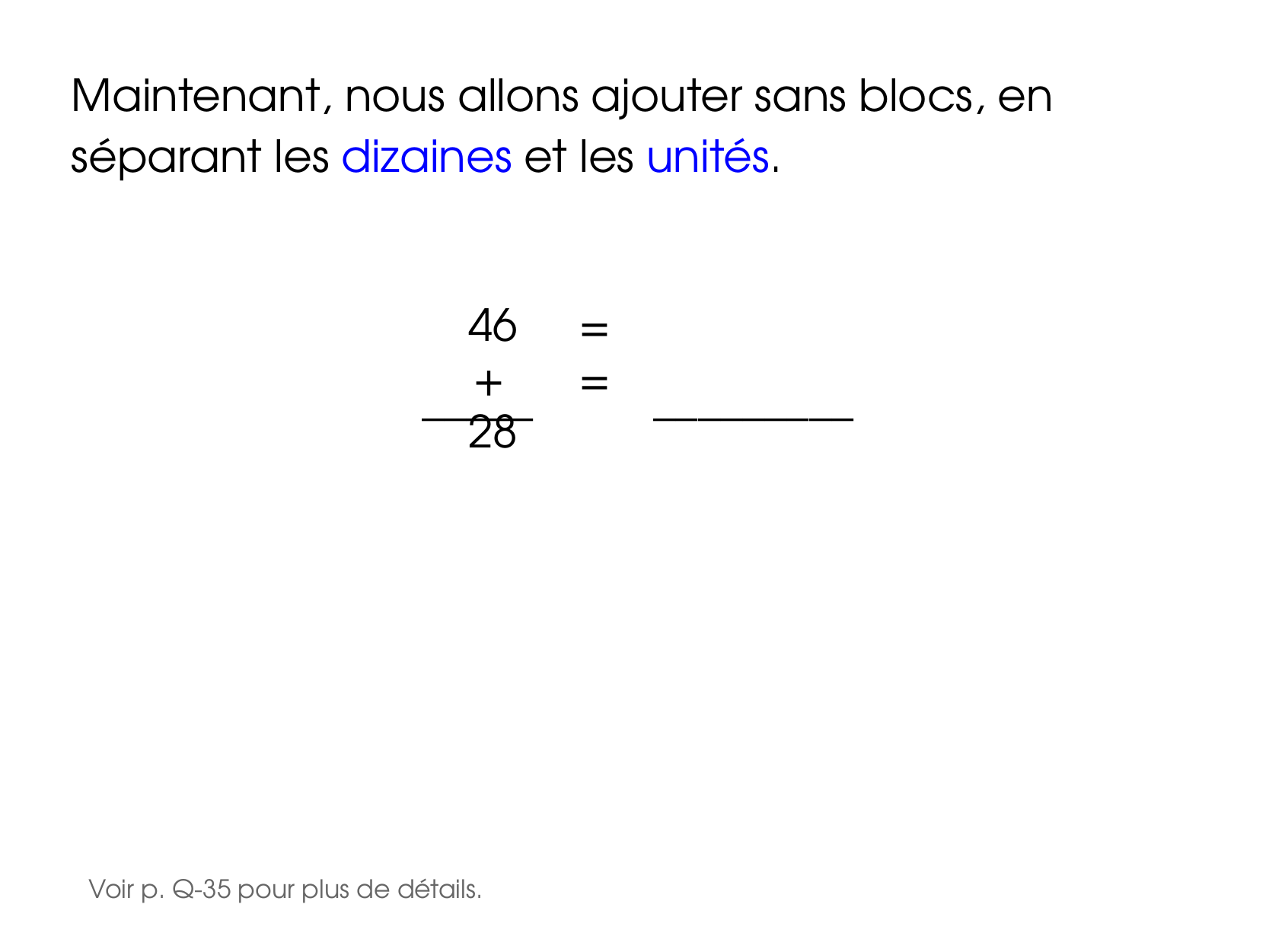

Maintenant, nous allons ajouter sans blocs, en séparant les dizaines et les unités.
46
+  28
=
=
_____
_________
Voir p. Q-35 pour plus de détails.